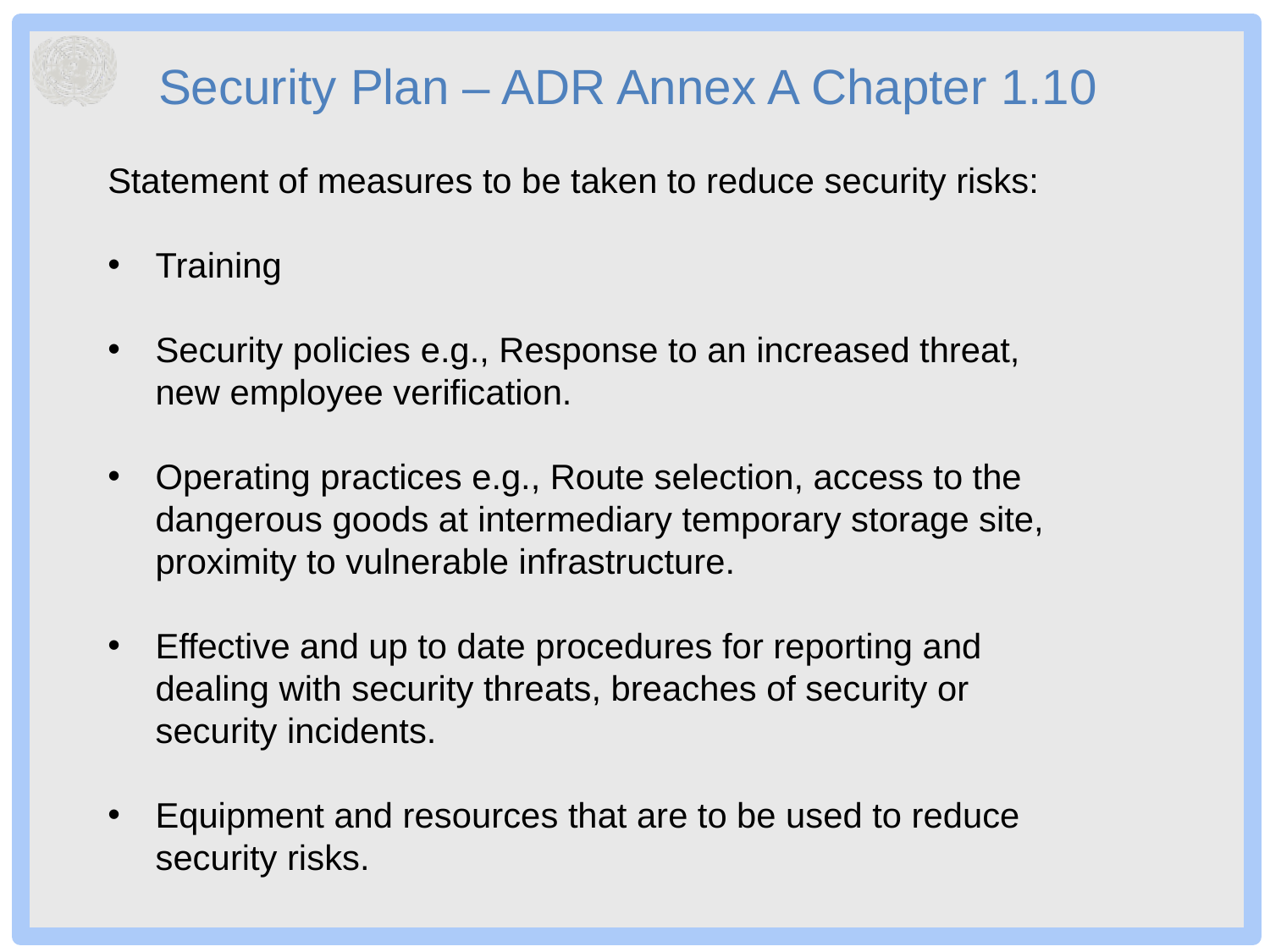

Security Plan – ADR Annex A Chapter 1.10
Statement of measures to be taken to reduce security risks:

Training

Security policies e.g., Response to an increased threat, new employee verification.

Operating practices e.g., Route selection, access to the dangerous goods at intermediary temporary storage site, proximity to vulnerable infrastructure.

Effective and up to date procedures for reporting and dealing with security threats, breaches of security or security incidents.

Equipment and resources that are to be used to reduce security risks.